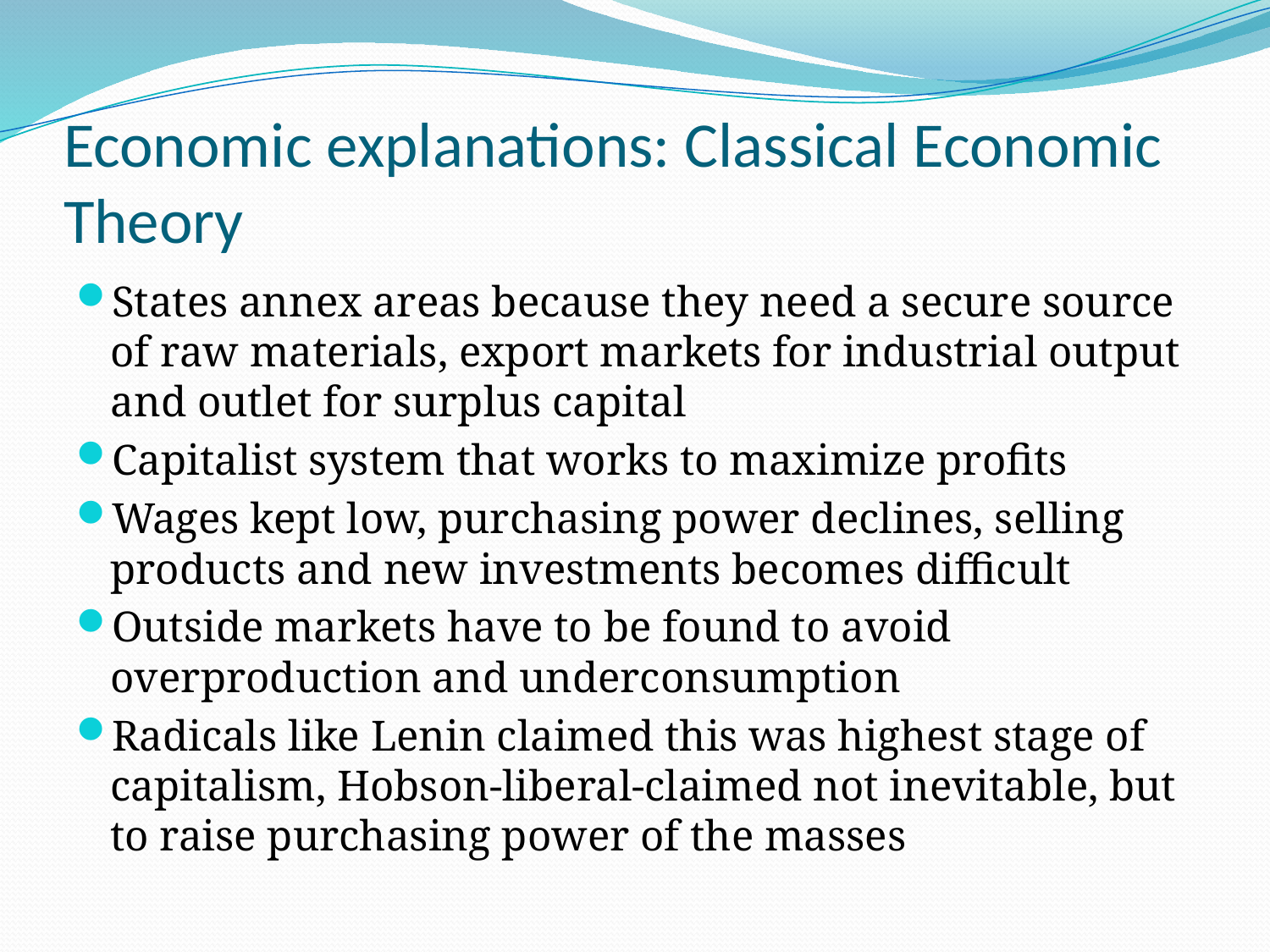

# Economic explanations: Classical Economic Theory
States annex areas because they need a secure source of raw materials, export markets for industrial output and outlet for surplus capital
Capitalist system that works to maximize profits
Wages kept low, purchasing power declines, selling products and new investments becomes difficult
Outside markets have to be found to avoid overproduction and underconsumption
Radicals like Lenin claimed this was highest stage of capitalism, Hobson-liberal-claimed not inevitable, but to raise purchasing power of the masses